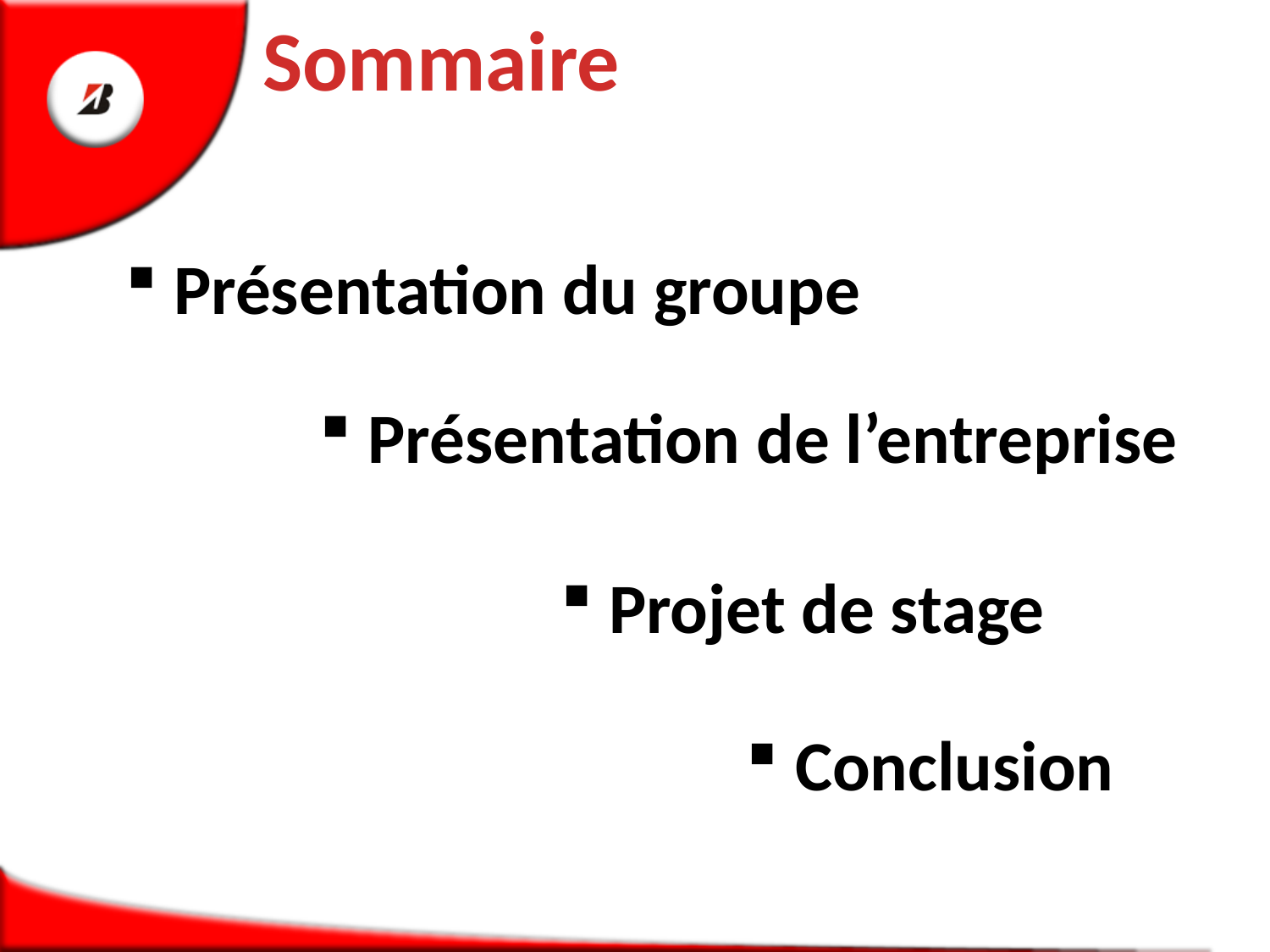

Sommaire
Présentation du groupe
Présentation de l’entreprise
Projet de stage
 Conclusion